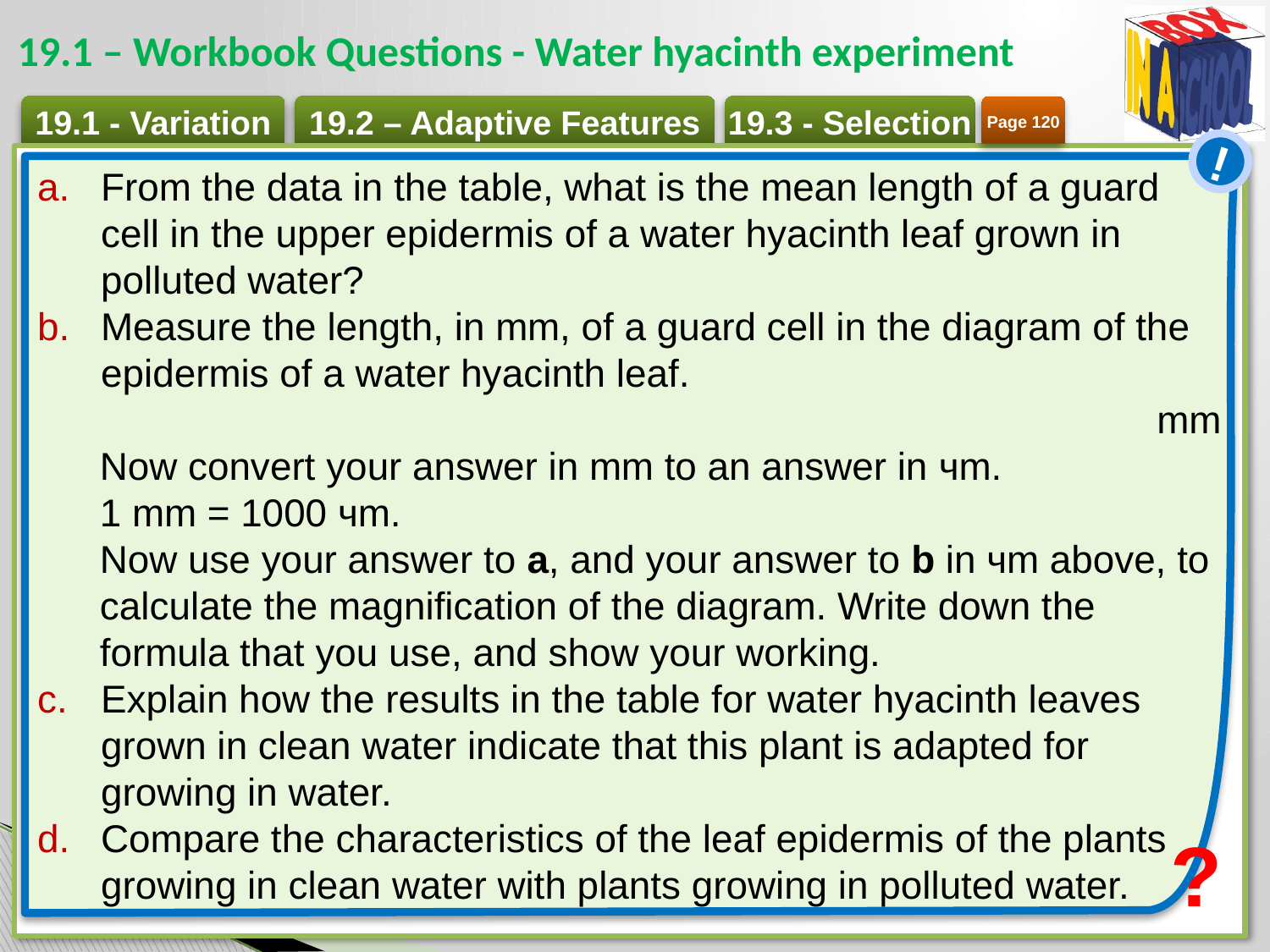

# 19.1 – Workbook Questions - Water hyacinth experiment
Page 120
!
From the data in the table, what is the mean length of a guard cell in the upper epidermis of a water hyacinth leaf grown in polluted water?
Measure the length, in mm, of a guard cell in the diagram of the epidermis of a water hyacinth leaf.
		mm
	Now convert your answer in mm to an answer in чm.
	1 mm = 1000 чm.
Now use your answer to a, and your answer to b in чm above, to calculate the magnification of the diagram. Write down the formula that you use, and show your working.
Explain how the results in the table for water hyacinth leaves grown in clean water indicate that this plant is adapted for growing in water.
Compare the characteristics of the leaf epidermis of the plants growing in clean water with plants growing in polluted water.
?